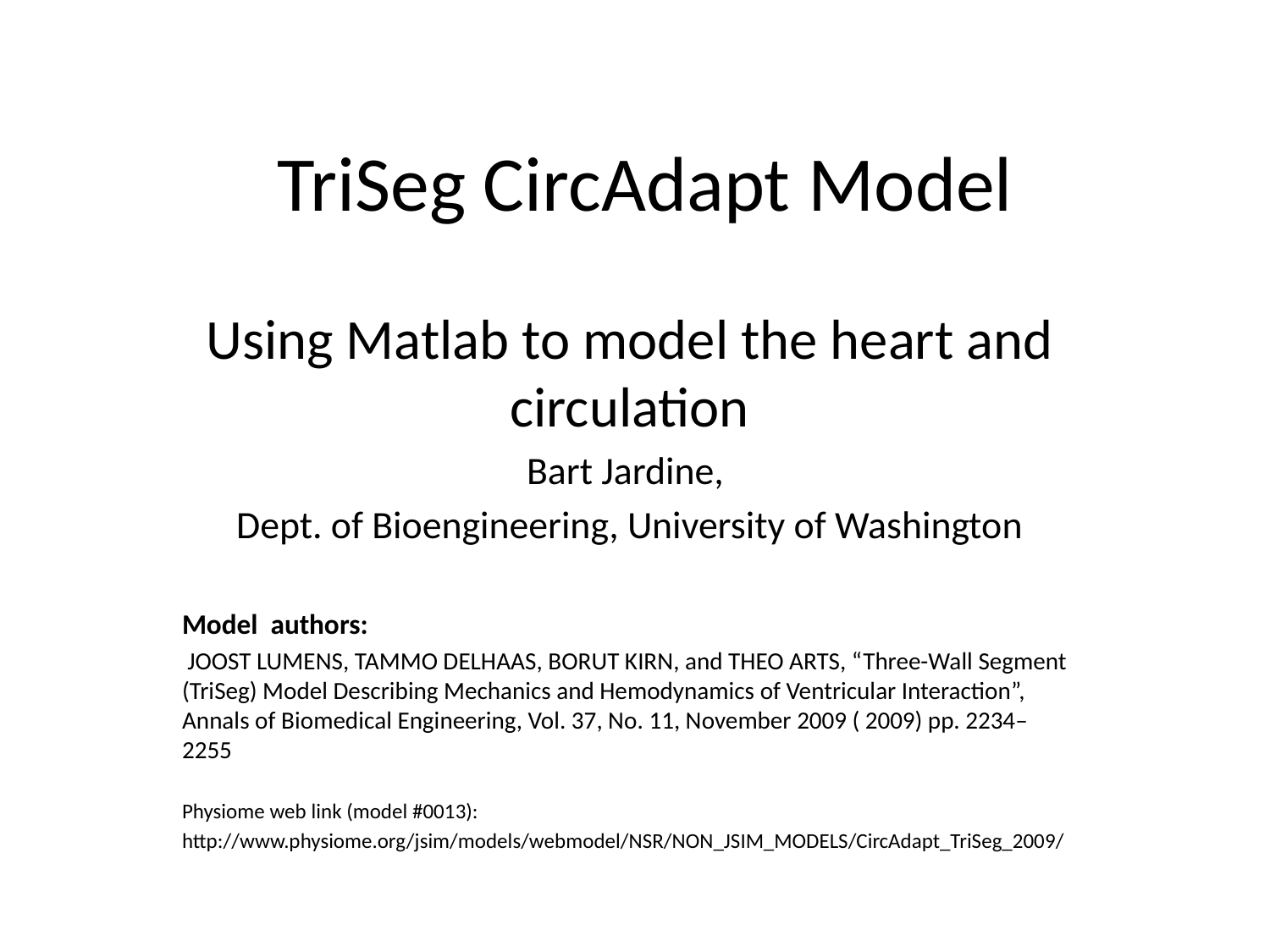

# TriSeg CircAdapt Model
Using Matlab to model the heart and circulation
Bart Jardine,
Dept. of Bioengineering, University of Washington

Model  authors:
 JOOST LUMENS, TAMMO DELHAAS, BORUT KIRN, and THEO ARTS, “Three-Wall Segment (TriSeg) Model Describing Mechanics and Hemodynamics of Ventricular Interaction”, Annals of Biomedical Engineering, Vol. 37, No. 11, November 2009 ( 2009) pp. 2234–2255

Physiome web link (model #0013):
http://www.physiome.org/jsim/models/webmodel/NSR/NON_JSIM_MODELS/CircAdapt_TriSeg_2009/